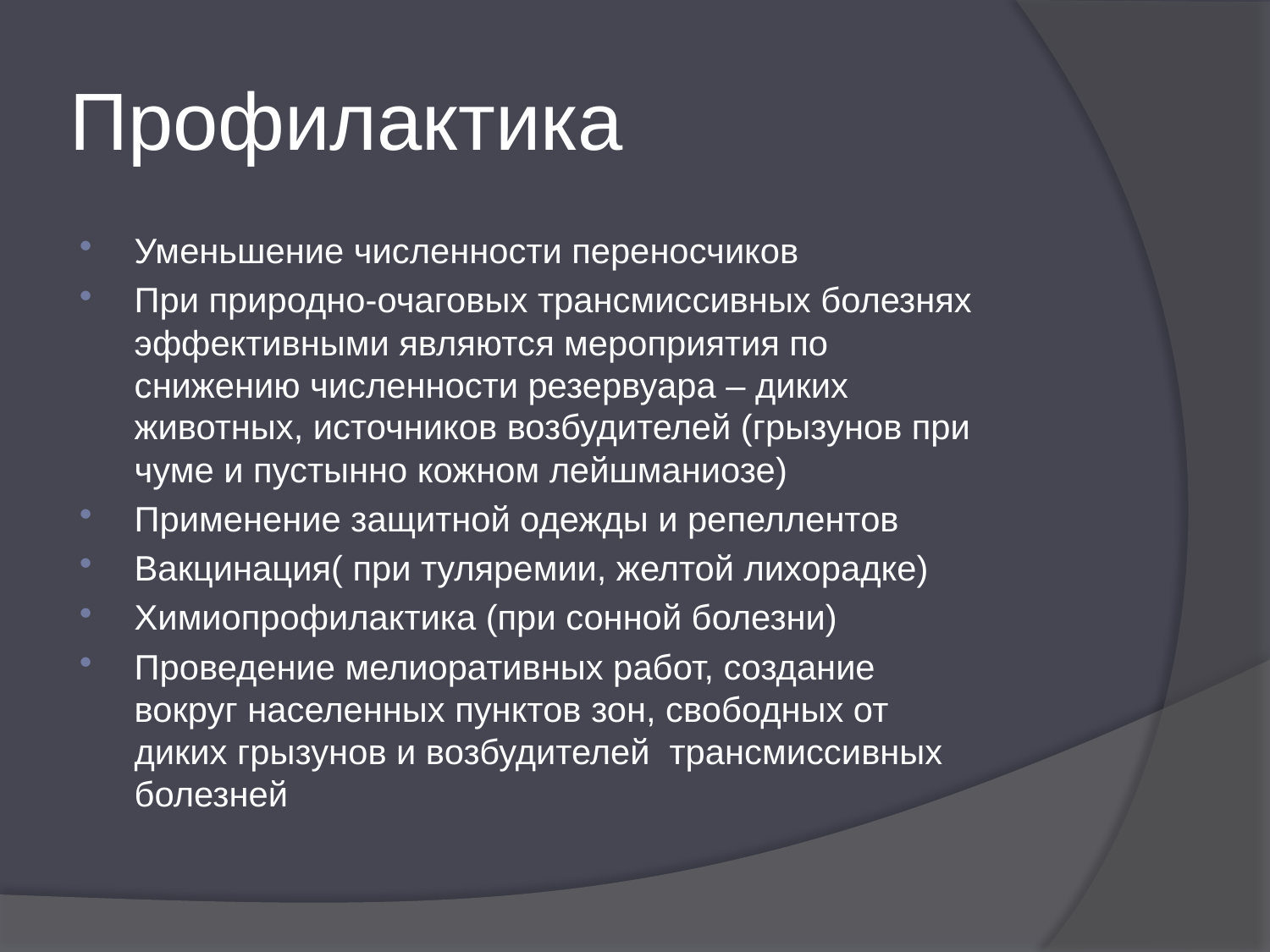

# Профилактика
Уменьшение численности переносчиков
При природно-очаговых трансмиссивных болезнях эффективными являются мероприятия по снижению численности резервуара – диких животных, источников возбудителей (грызунов при чуме и пустынно кожном лейшманиозе)
Применение защитной одежды и репеллентов
Вакцинация( при туляремии, желтой лихорадке)
Химиопрофилактика (при сонной болезни)
Проведение мелиоративных работ, создание вокруг населенных пунктов зон, свободных от диких грызунов и возбудителей  трансмиссивных болезней